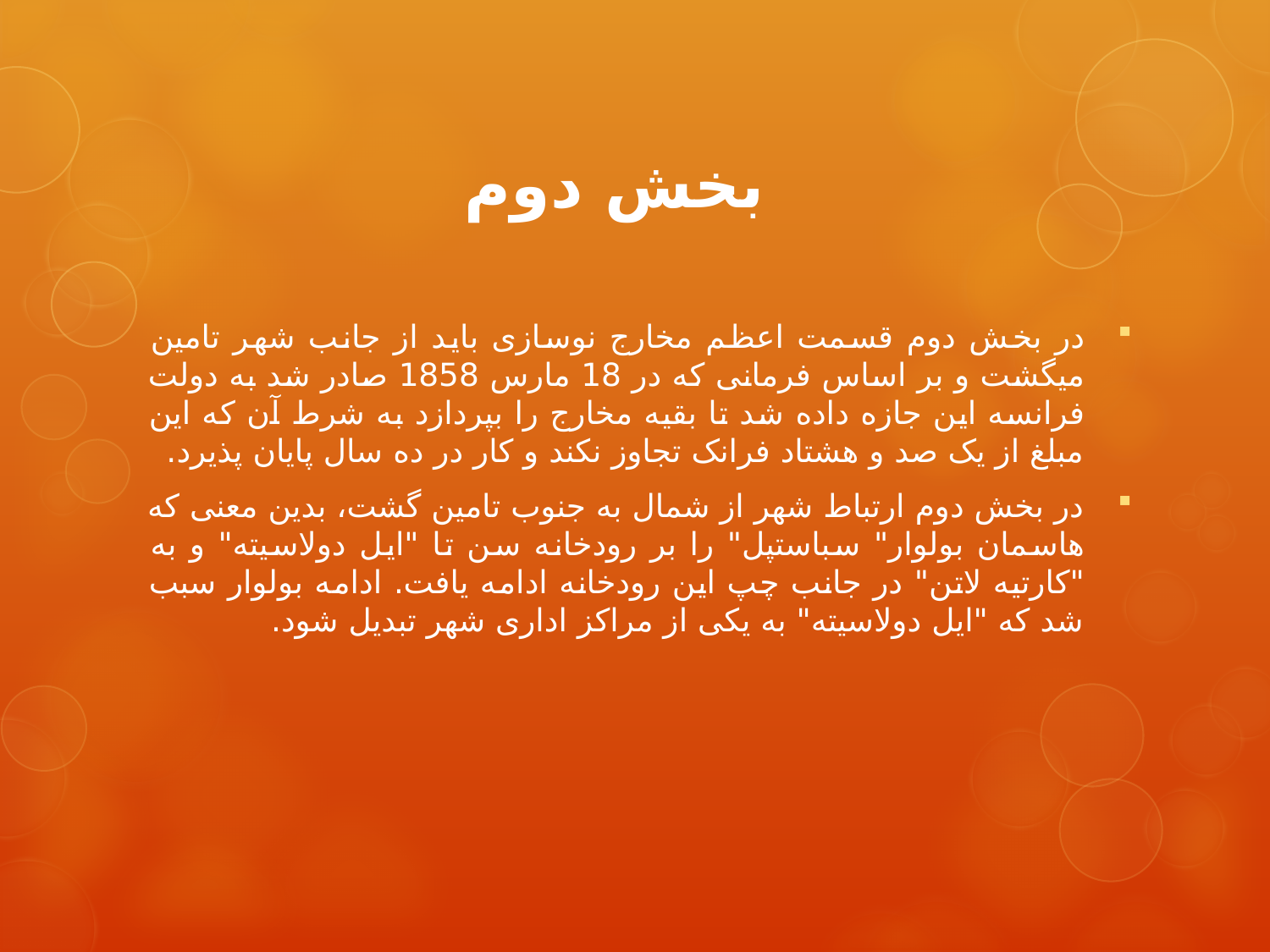

بخش دوم

در بخش دوم قسمت اعظم مخارج نوسازی باید از جانب شهر تامین میگشت و بر اساس فرمانی که در 18 مارس 1858 صادر شد به دولت فرانسه این جازه داده شد تا بقیه مخارج را بپردازد به شرط آن که این مبلغ از یک صد و هشتاد فرانک تجاوز نکند و کار در ده سال پایان پذیرد.
در بخش دوم ارتباط شهر از شمال به جنوب تامین گشت، بدین معنی که هاسمان بولوار" سباستپل" را بر رودخانه سن تا "ایل دولاسیته" و به "کارتیه لاتن" در جانب چپ این رودخانه ادامه یافت. ادامه بولوار سبب شد که "ایل دولاسیته" به یکی از مراکز اداری شهر تبدیل شود.